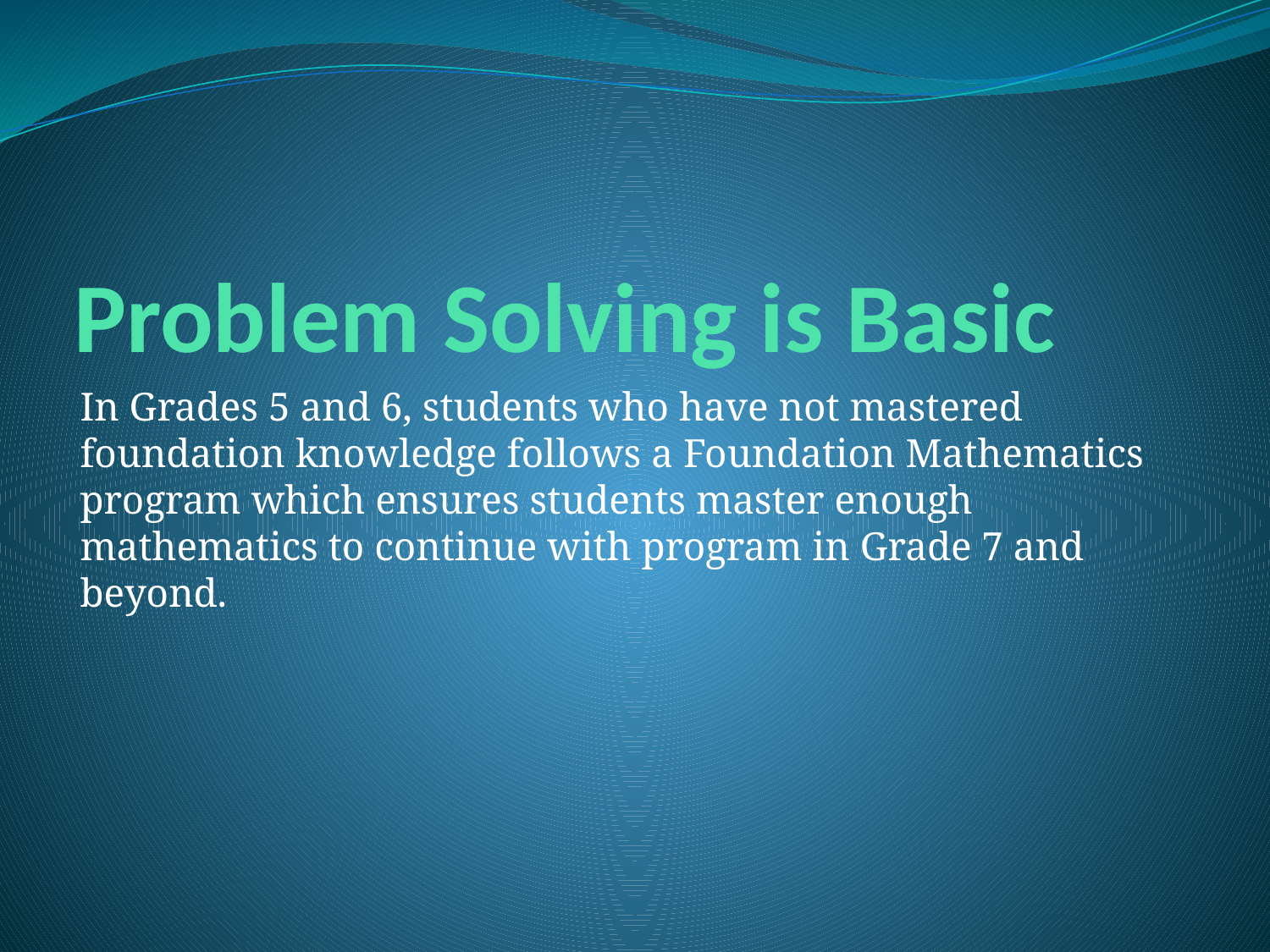

# Problem Solving is Basic
In Grades 5 and 6, students who have not mastered foundation knowledge follows a Foundation Mathematics program which ensures students master enough mathematics to continue with program in Grade 7 and beyond.